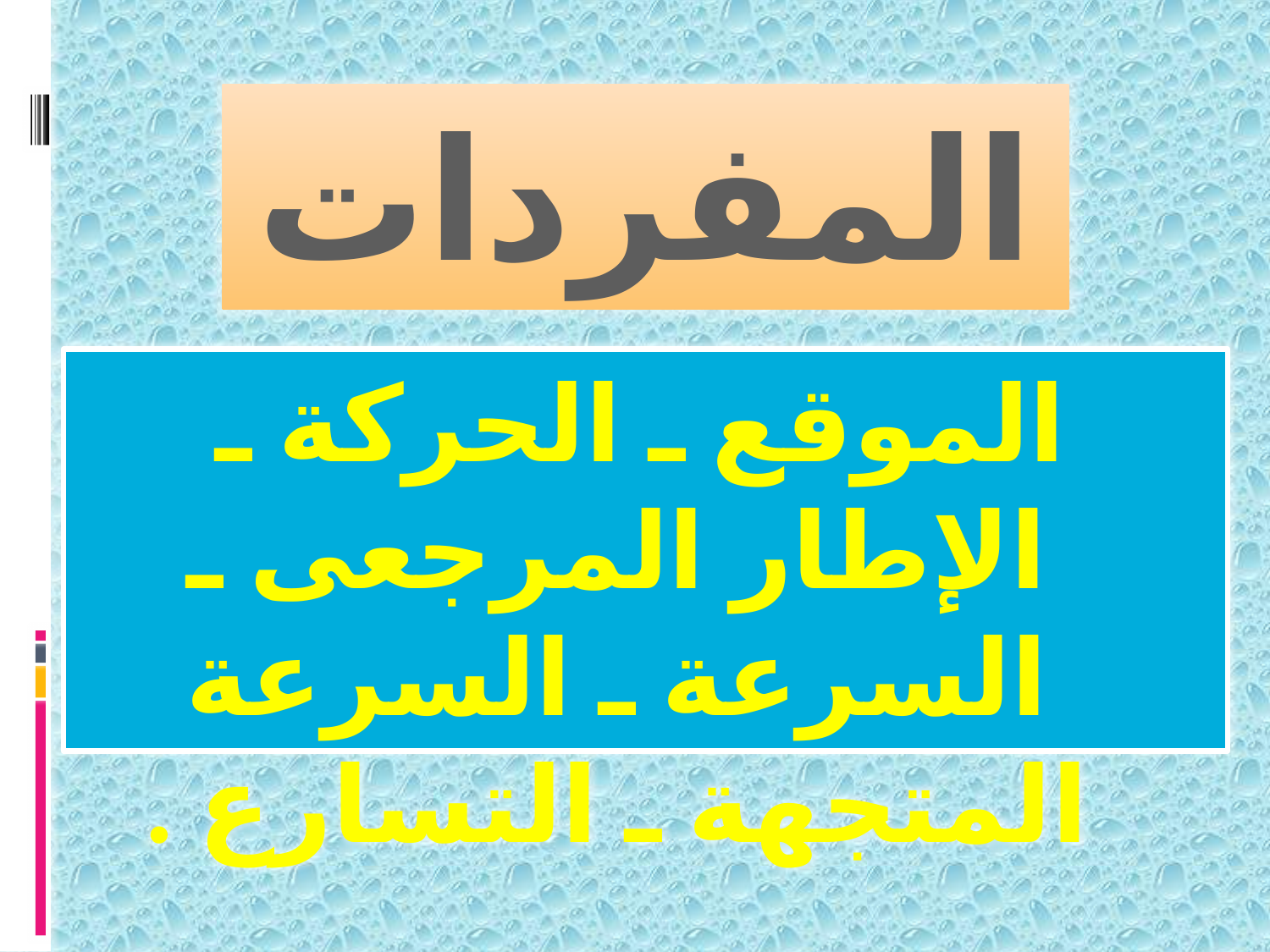

المفردات
الموقع ـ الحركة ـ الإطار المرجعى ـ السرعة ـ السرعة المتجهة ـ التسارع .